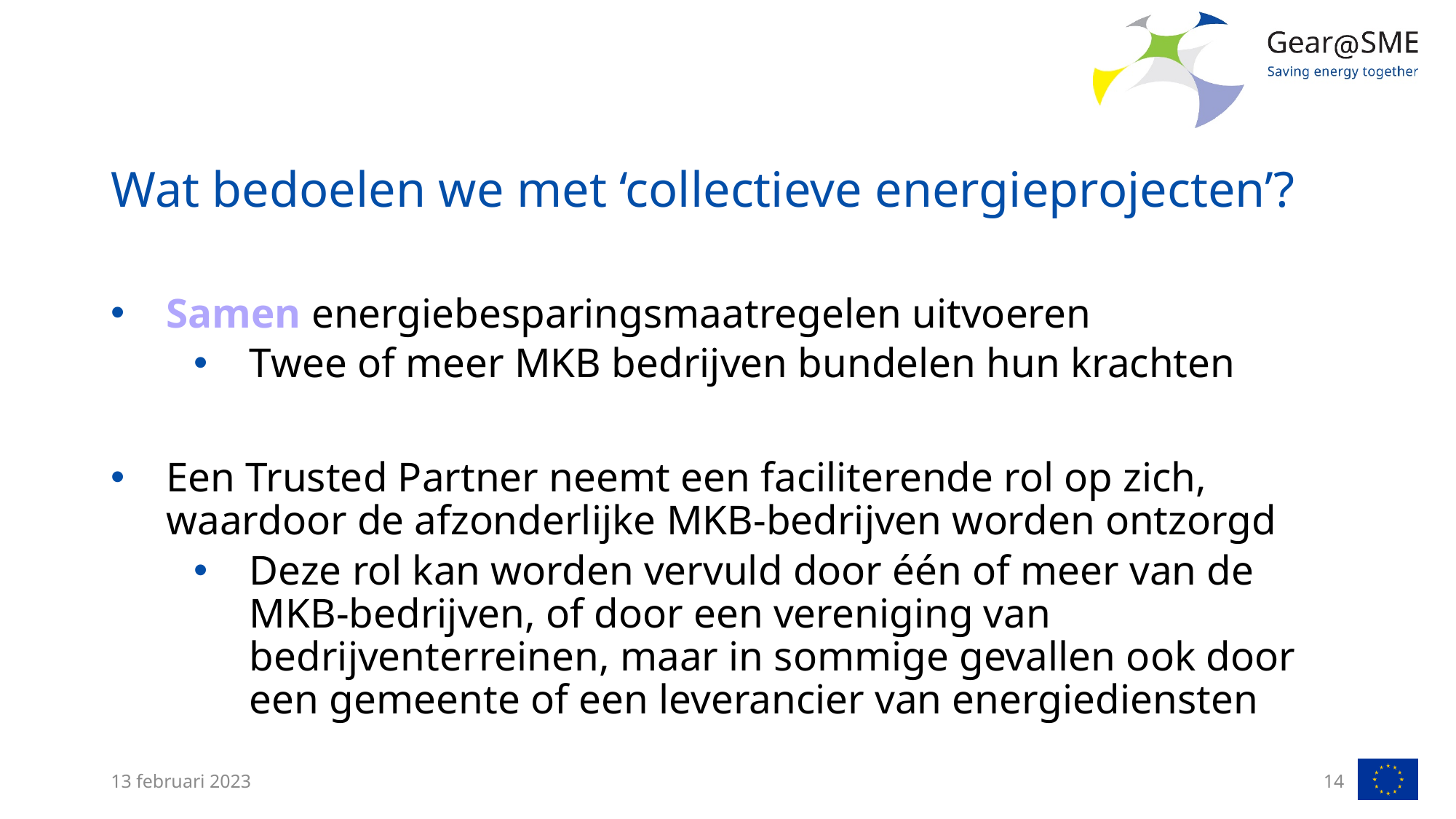

# Wat bedoelen we met ‘collectieve energieprojecten’?

Samen energiebesparingsmaatregelen uitvoeren
Twee of meer MKB bedrijven bundelen hun krachten

Een Trusted Partner neemt een faciliterende rol op zich, waardoor de afzonderlijke MKB-bedrijven worden ontzorgd
Deze rol kan worden vervuld door één of meer van de MKB-bedrijven, of door een vereniging van bedrijventerreinen, maar in sommige gevallen ook door een gemeente of een leverancier van energiediensten

13 februari 2023
14